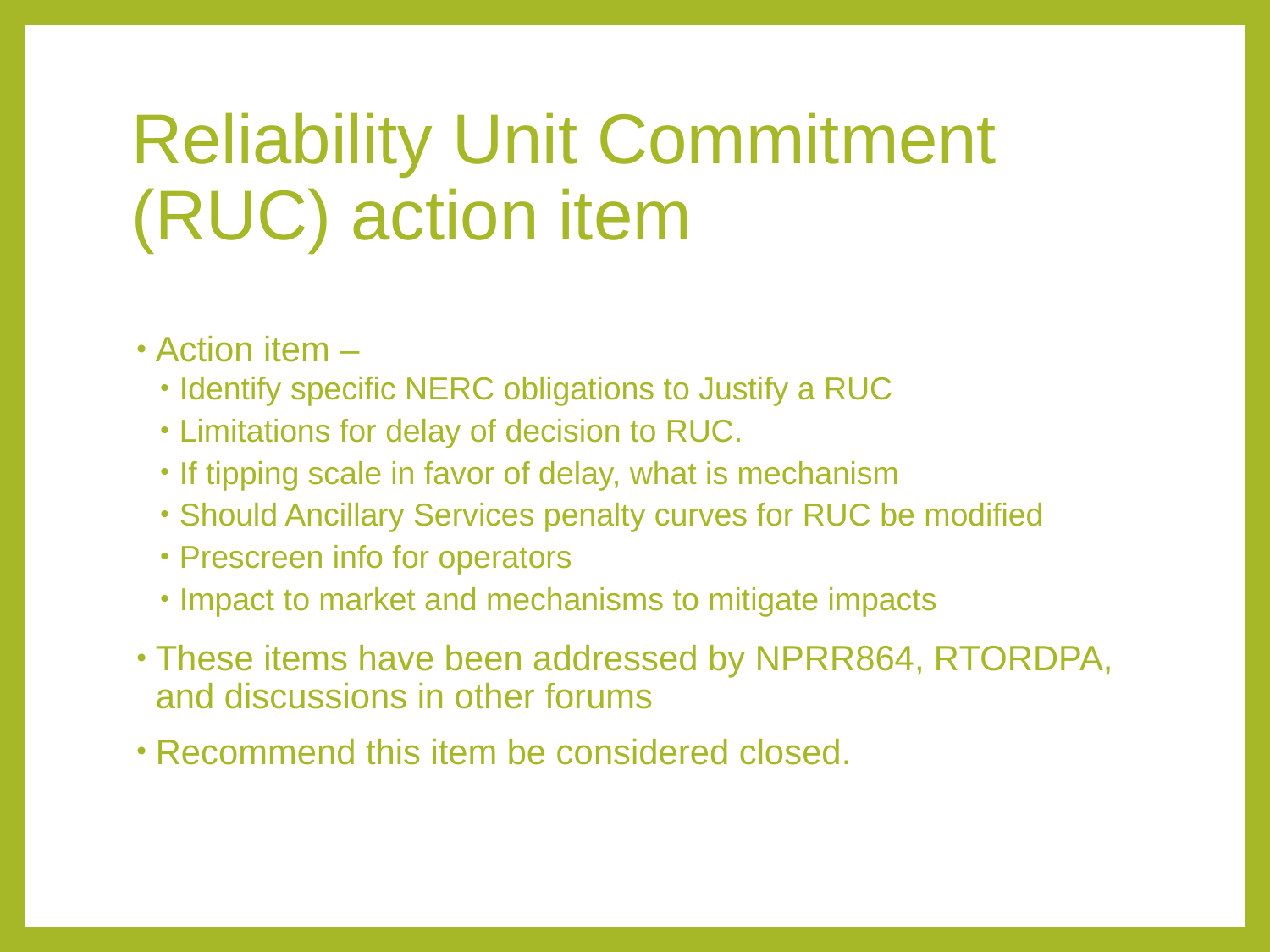

# Reliability Unit Commitment (RUC) action item
Action item –
Identify specific NERC obligations to Justify a RUC
Limitations for delay of decision to RUC.
If tipping scale in favor of delay, what is mechanism
Should Ancillary Services penalty curves for RUC be modified
Prescreen info for operators
Impact to market and mechanisms to mitigate impacts
These items have been addressed by NPRR864, RTORDPA, and discussions in other forums
Recommend this item be considered closed.